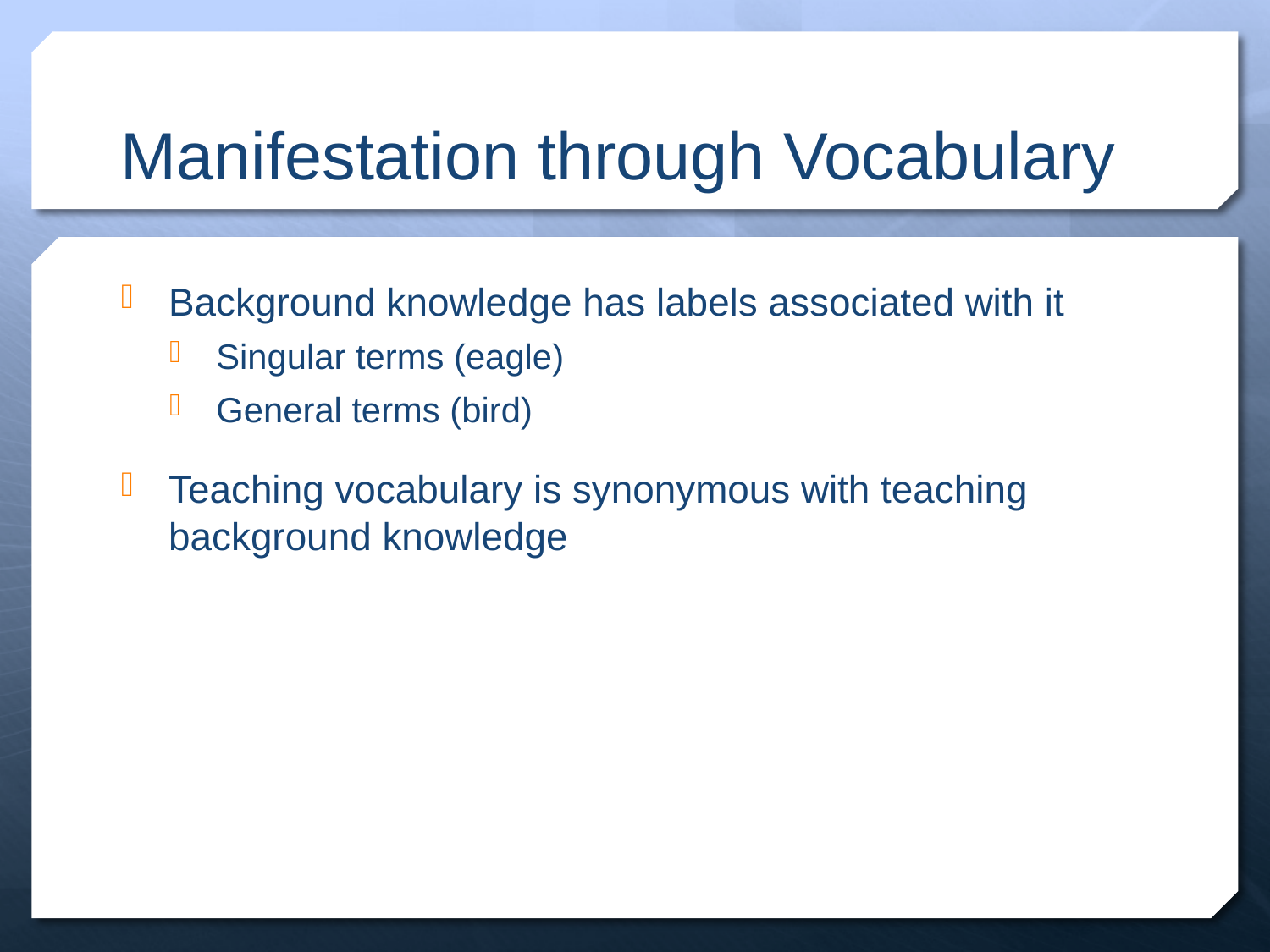

# Manifestation through Vocabulary
Background knowledge has labels associated with it
Singular terms (eagle)
General terms (bird)
Teaching vocabulary is synonymous with teaching background knowledge